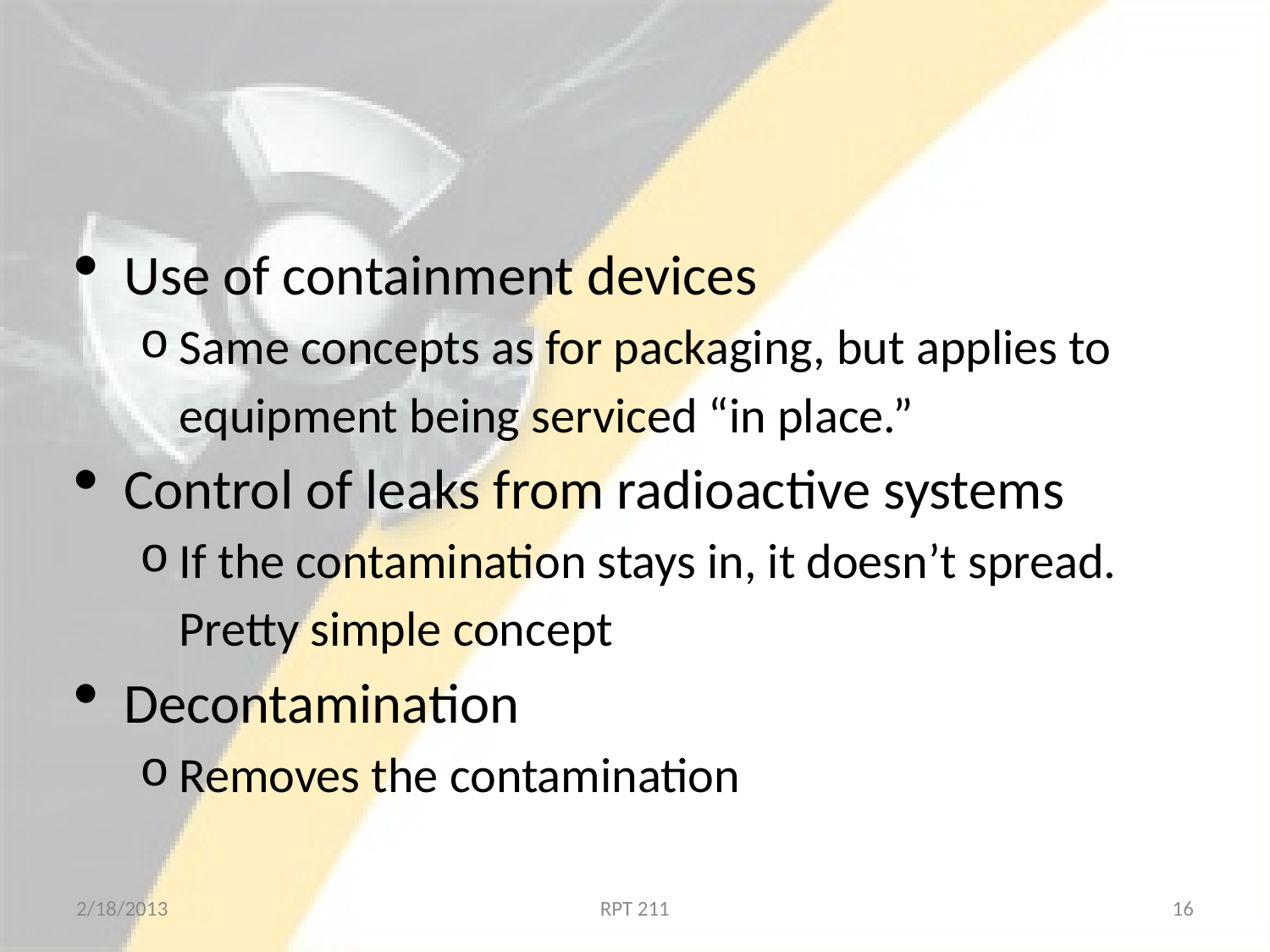

Use of containment devices
Same concepts as for packaging, but applies to equipment being serviced “in place.”
Control of leaks from radioactive systems
If the contamination stays in, it doesn’t spread. Pretty simple concept
Decontamination
Removes the contamination

2/18/2013
RPT 211
16